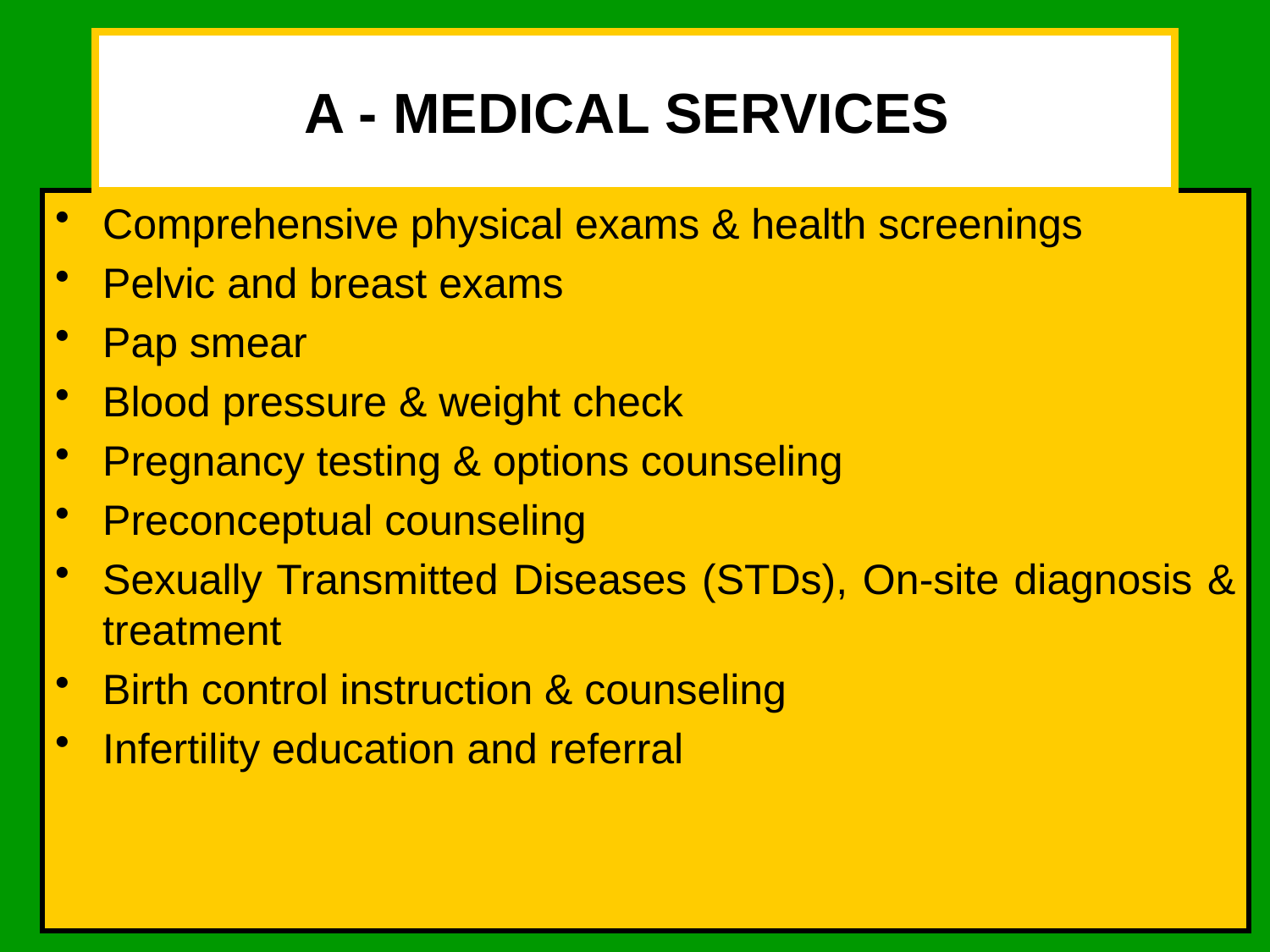

# A - MEDICAL SERVICES
Comprehensive physical exams & health screenings
Pelvic and breast exams
Pap smear
Blood pressure & weight check
Pregnancy testing & options counseling
Preconceptual counseling
Sexually Transmitted Diseases (STDs), On-site diagnosis & treatment
Birth control instruction & counseling
Infertility education and referral

National Family Health Survey-2